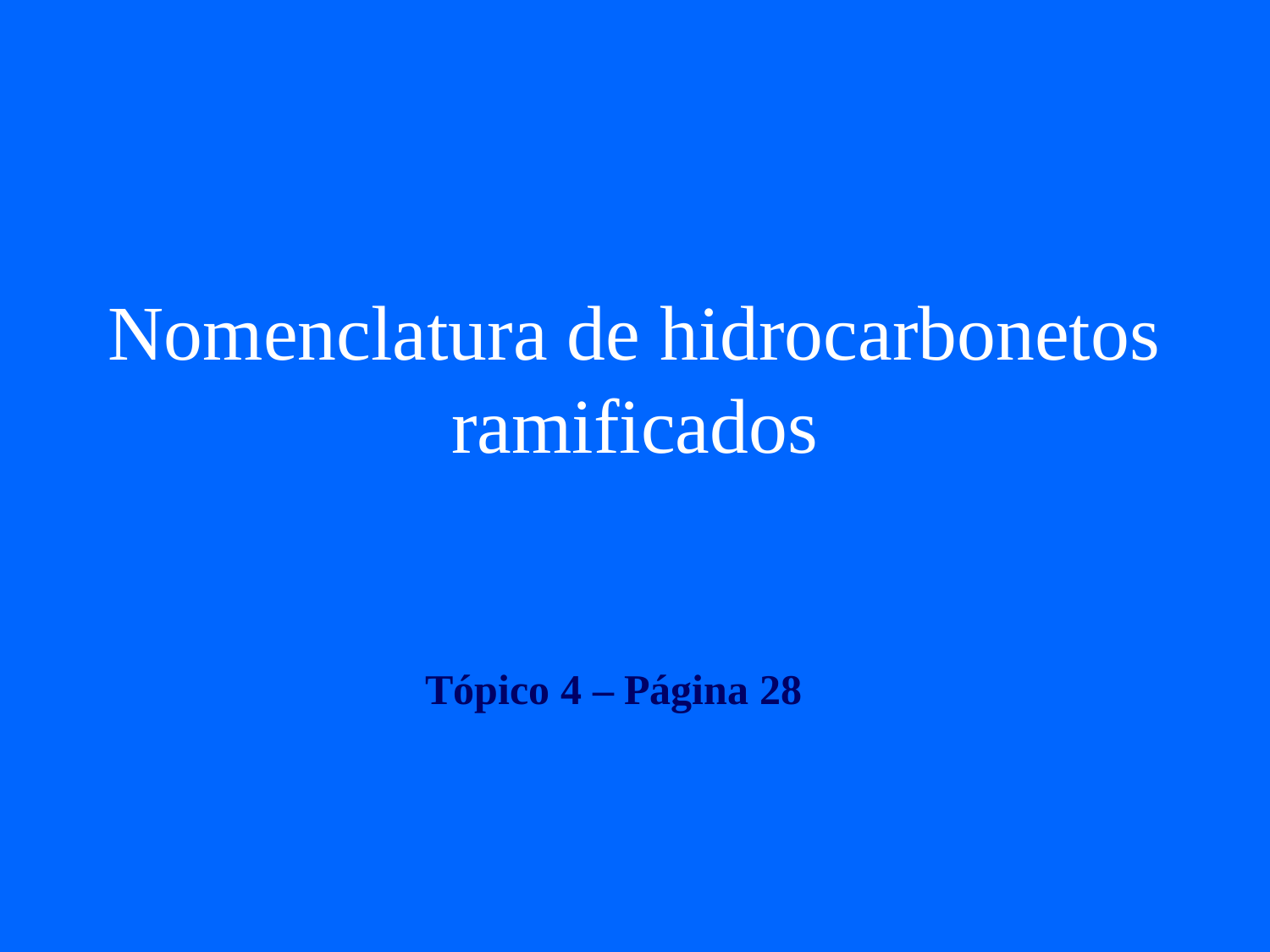

# Nomenclatura de hidrocarbonetos ramificados
Tópico 4 – Página 28